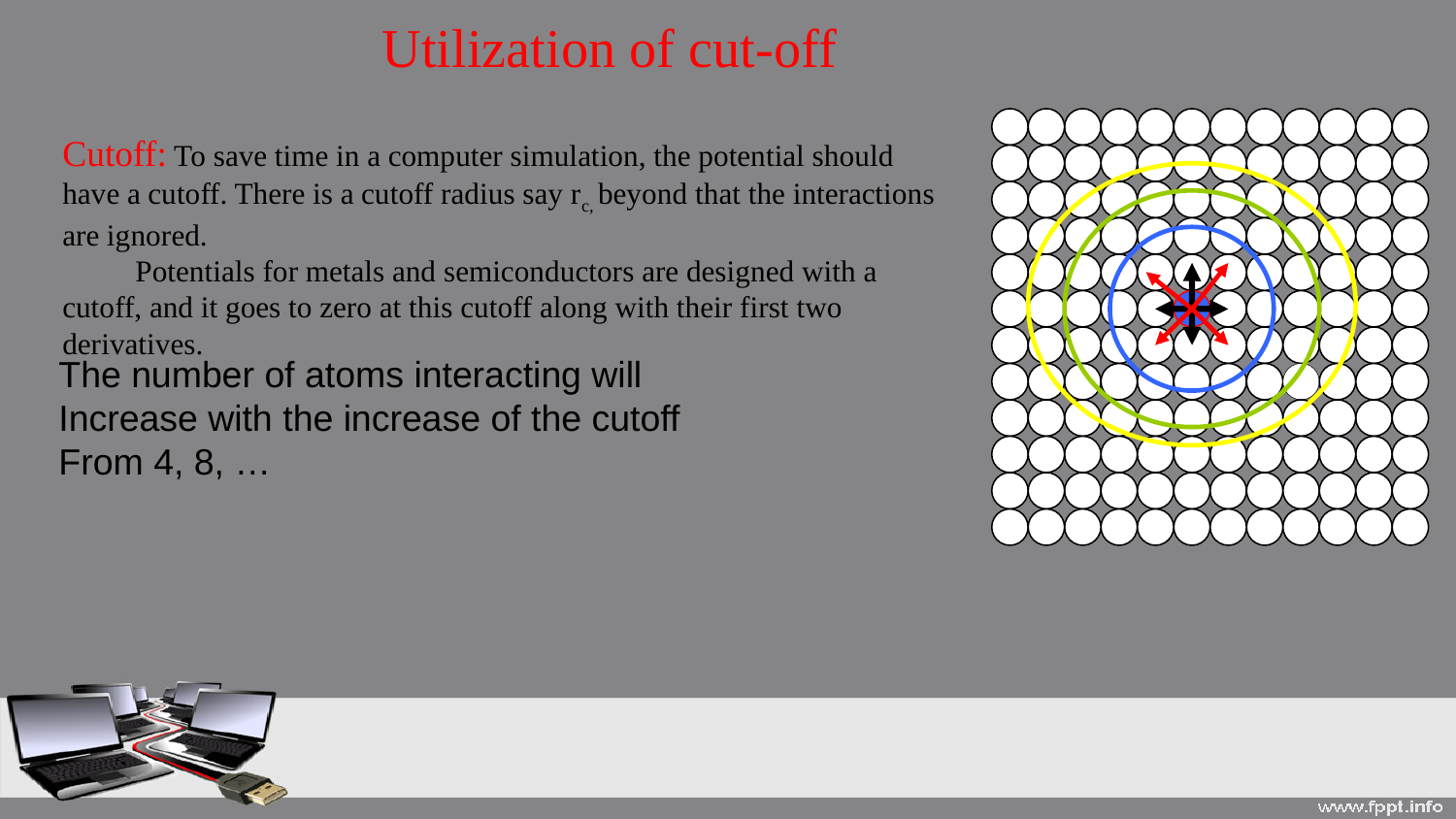

Utilization of cut-off

Cutoff: To save time in a computer simulation, the potential should have a cutoff. There is a cutoff radius say rc, beyond that the interactions are ignored.
	Potentials for metals and semiconductors are designed with a cutoff, and it goes to zero at this cutoff along with their first two derivatives.
The number of atoms interacting will
Increase with the increase of the cutoff
From 4, 8, …